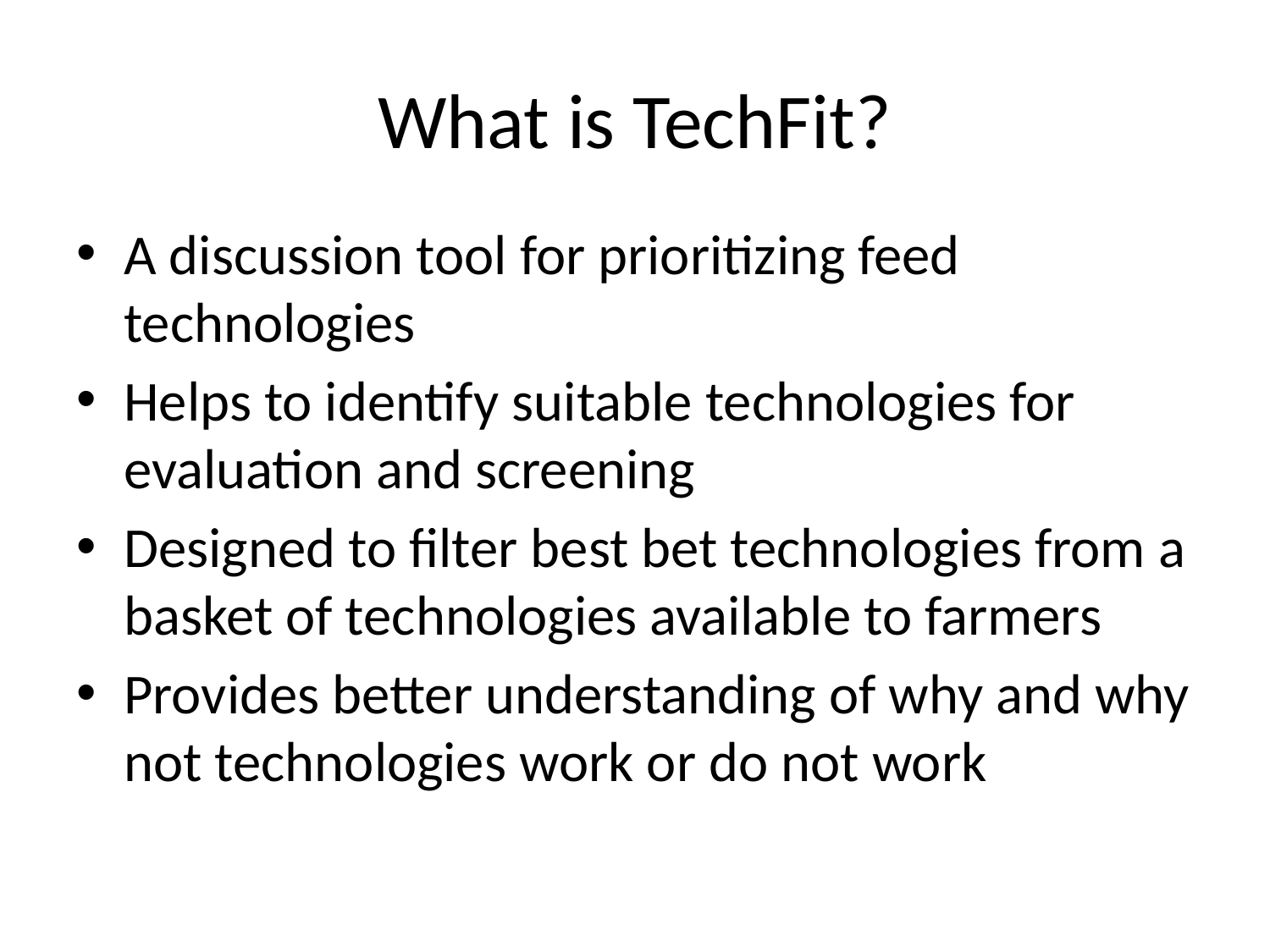

# What is TechFit?
A discussion tool for prioritizing feed technologies
Helps to identify suitable technologies for evaluation and screening
Designed to filter best bet technologies from a basket of technologies available to farmers
Provides better understanding of why and why not technologies work or do not work